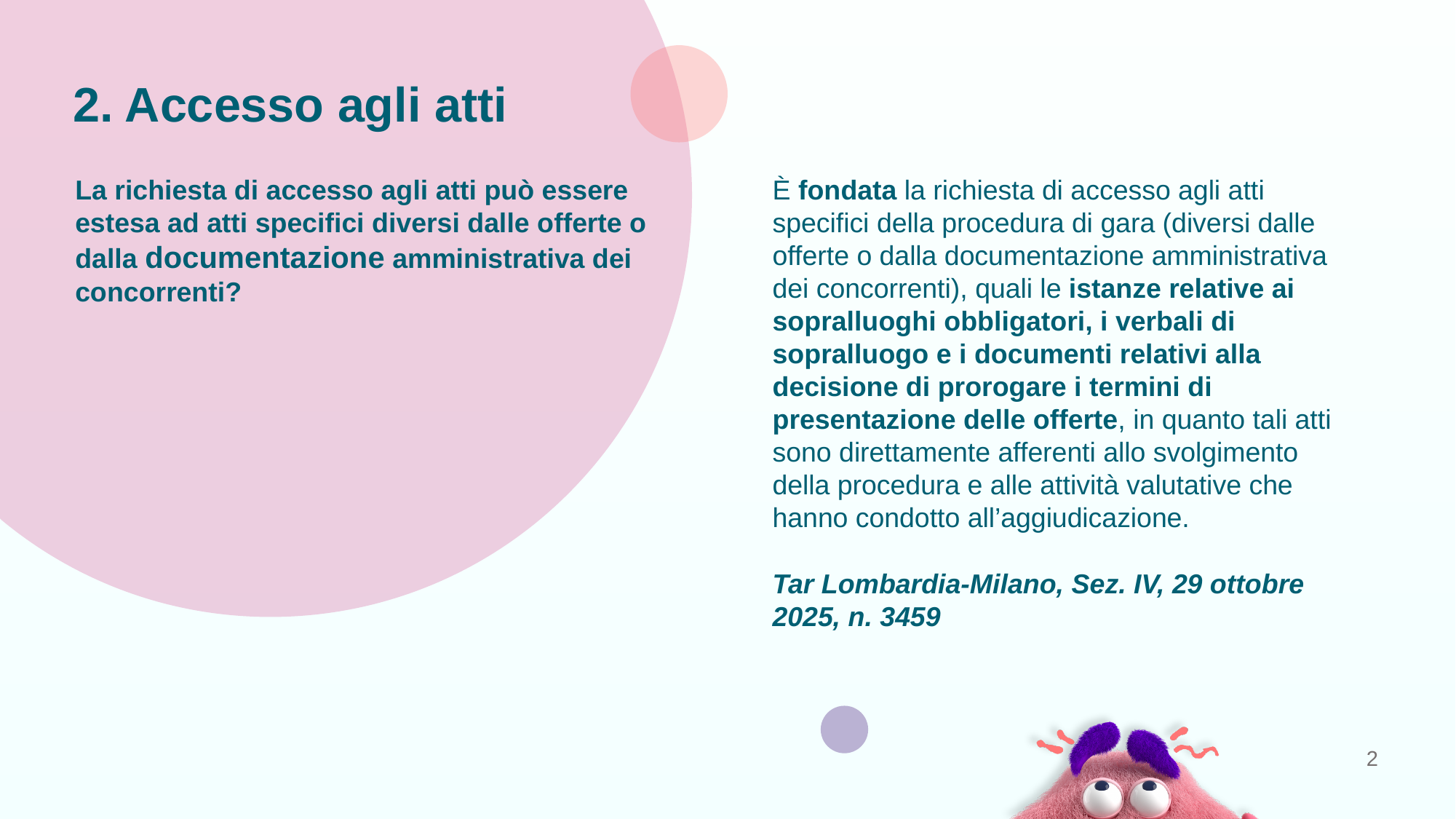

# 2. Accesso agli atti
La richiesta di accesso agli atti può essere estesa ad atti specifici diversi dalle offerte o dalla documentazione amministrativa dei concorrenti?
È fondata la richiesta di accesso agli atti specifici della procedura di gara (diversi dalle offerte o dalla documentazione amministrativa dei concorrenti), quali le istanze relative ai sopralluoghi obbligatori, i verbali di sopralluogo e i documenti relativi alla decisione di prorogare i termini di presentazione delle offerte, in quanto tali atti sono direttamente afferenti allo svolgimento della procedura e alle attività valutative che hanno condotto all’aggiudicazione.
Tar Lombardia-Milano, Sez. IV, 29 ottobre 2025, n. 3459

2